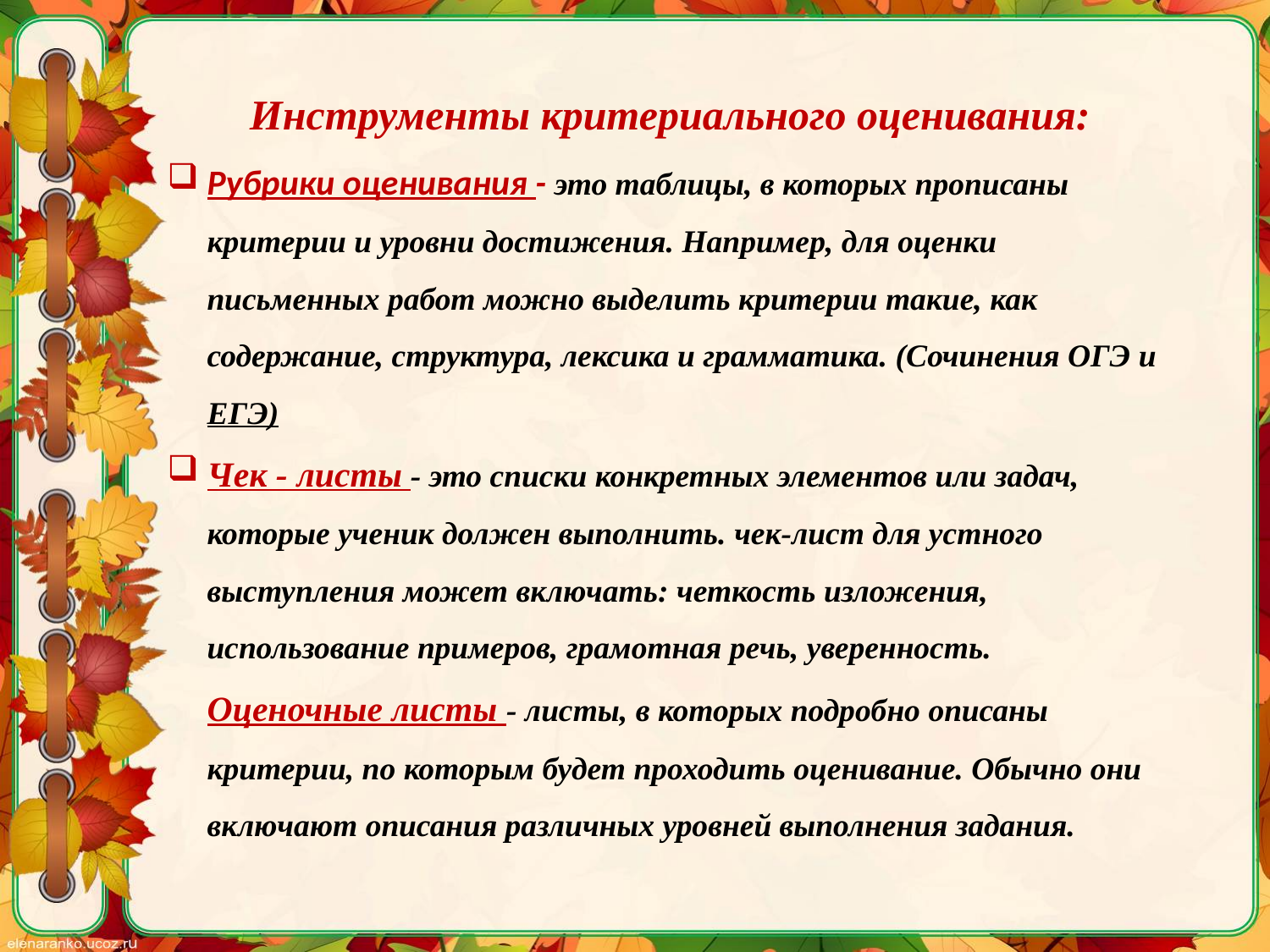

Инструменты критериального оценивания:
Рубрики оценивания - это таблицы, в которых прописаны критерии и уровни достижения. Например, для оценки письменных работ можно выделить критерии такие, как содержание, структура, лексика и грамматика. (Сочинения ОГЭ и ЕГЭ)
Чек - листы - это списки конкретных элементов или задач, которые ученик должен выполнить. чек-лист для устного выступления может включать: четкость изложения, использование примеров, грамотная речь, уверенность. Оценочные листы - листы, в которых подробно описаны критерии, по которым будет проходить оценивание. Обычно они включают описания различных уровней выполнения задания.